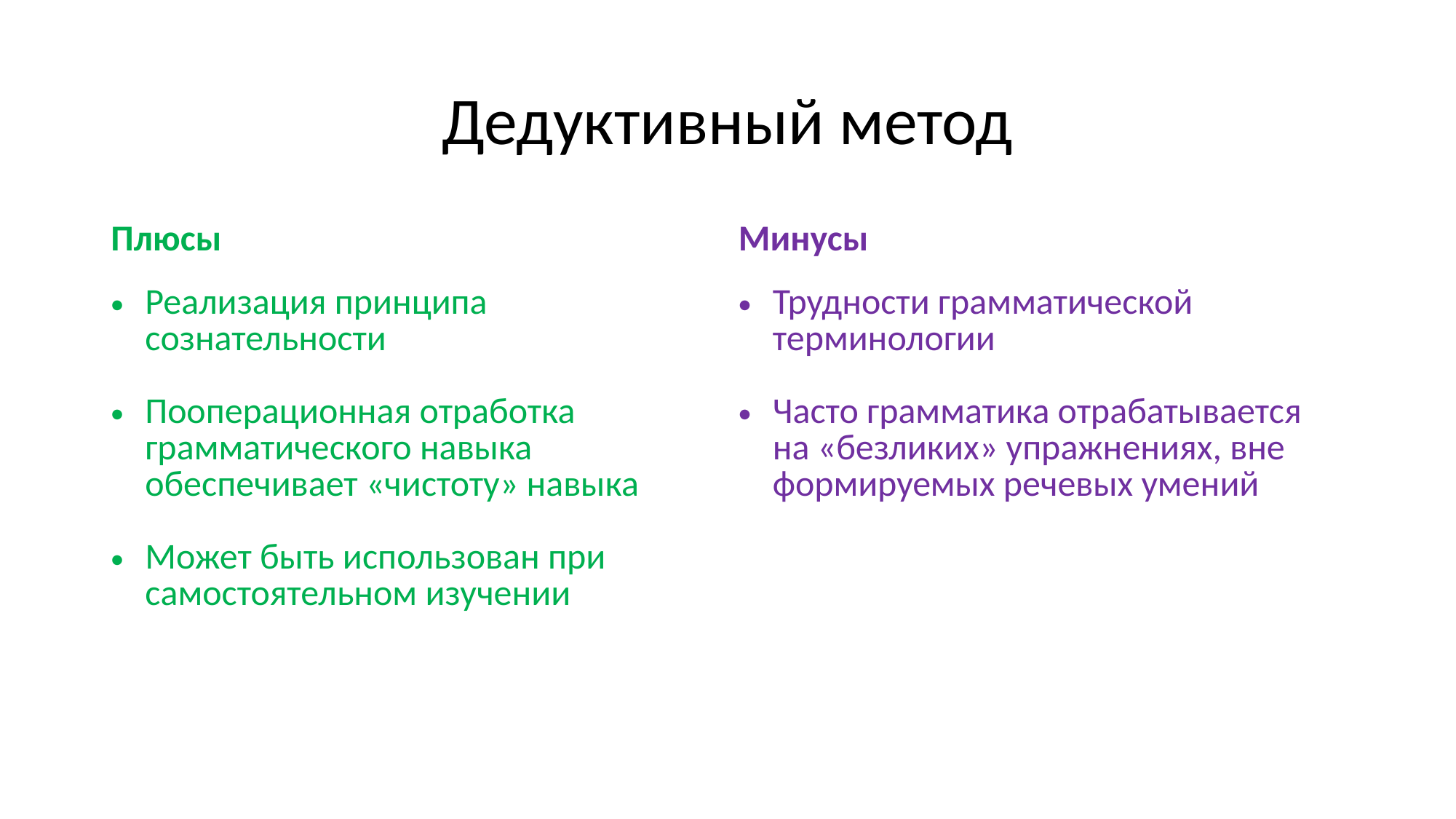

# Дедуктивный метод
| Плюсы | Минусы |
| --- | --- |
| Реализация принципа сознательности Пооперационная отработка грамматического навыка обеспечивает «чистоту» навыка Может быть использован при самостоятельном изучении | Трудности грамматической терминологии Часто грамматика отрабатывается на «безликих» упражнениях, вне формируемых речевых умений |